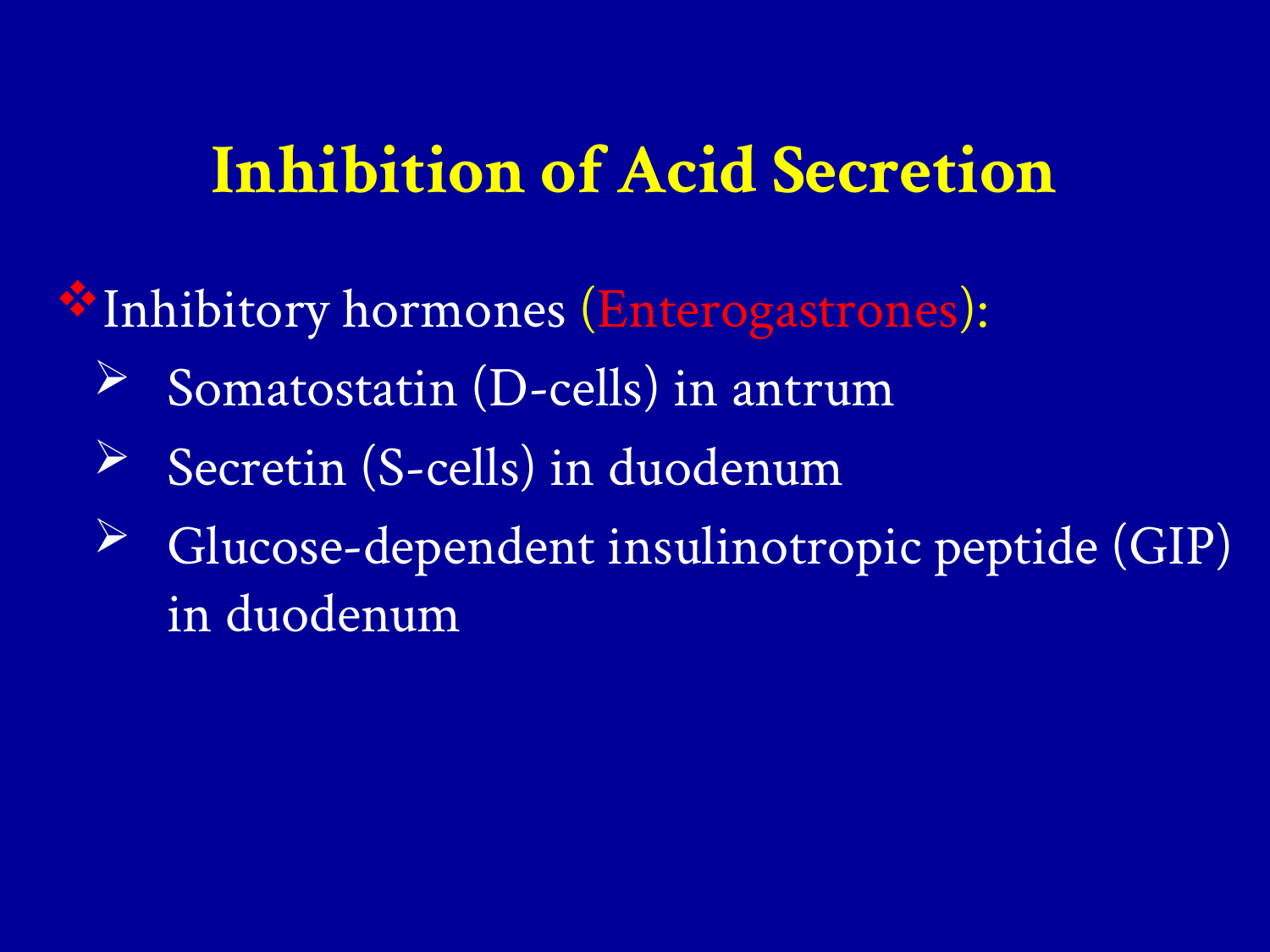

# Inhibition of Acid Secretion
Inhibitory hormones (Enterogastrones):
Somatostatin (D-cells) in antrum
Secretin (S-cells) in duodenum
Glucose-dependent insulinotropic peptide (GIP) in duodenum